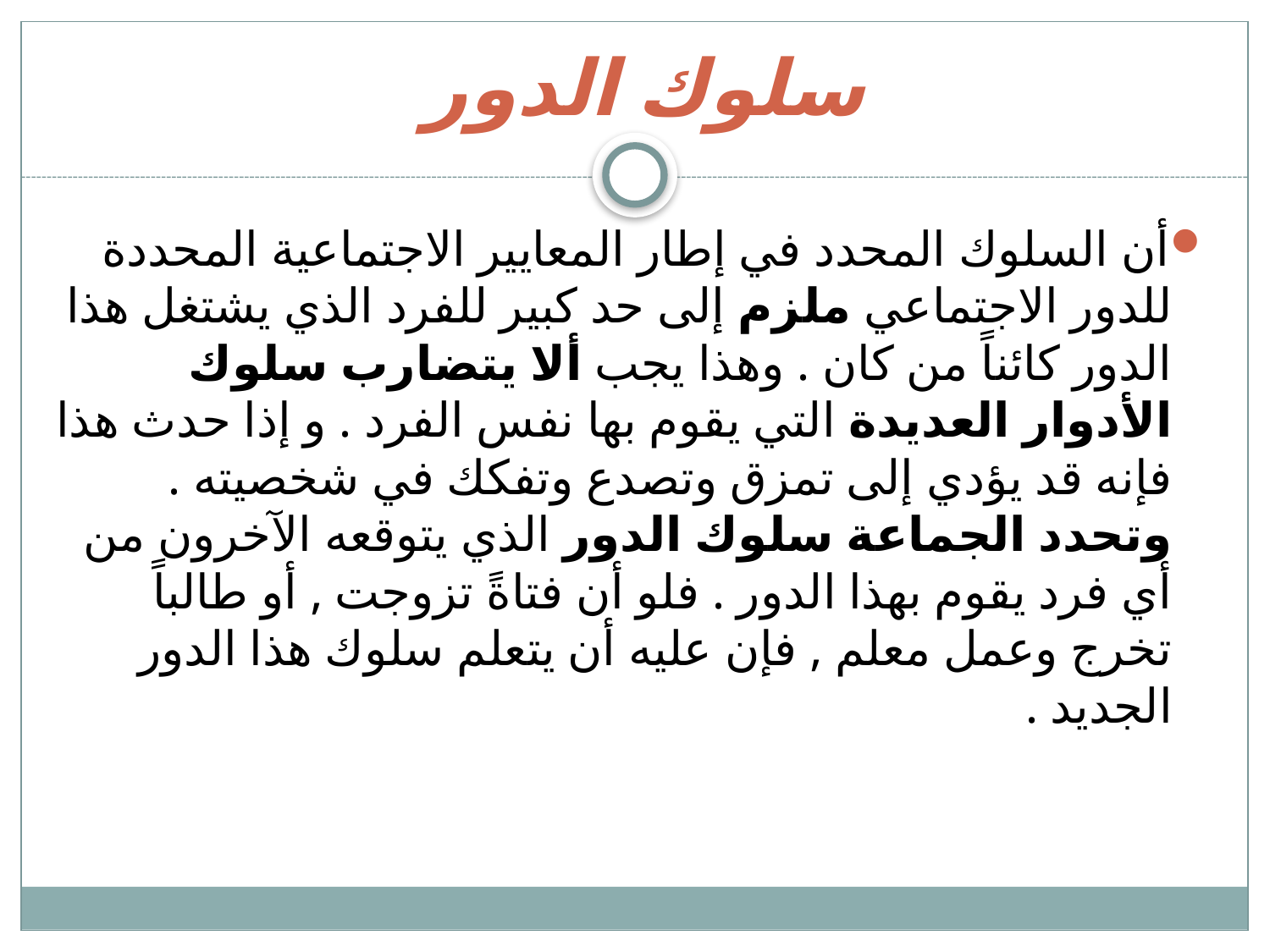

# سلوك الدور
أن السلوك المحدد في إطار المعايير الاجتماعية المحددة للدور الاجتماعي ملزم إلى حد كبير للفرد الذي يشتغل هذا الدور كائناً من كان . وهذا يجب ألا يتضارب سلوك الأدوار العديدة التي يقوم بها نفس الفرد . و إذا حدث هذا فإنه قد يؤدي إلى تمزق وتصدع وتفكك في شخصيته . وتحدد الجماعة سلوك الدور الذي يتوقعه الآخرون من أي فرد يقوم بهذا الدور . فلو أن فتاةً تزوجت , أو طالباً تخرج وعمل معلم , فإن عليه أن يتعلم سلوك هذا الدور الجديد .